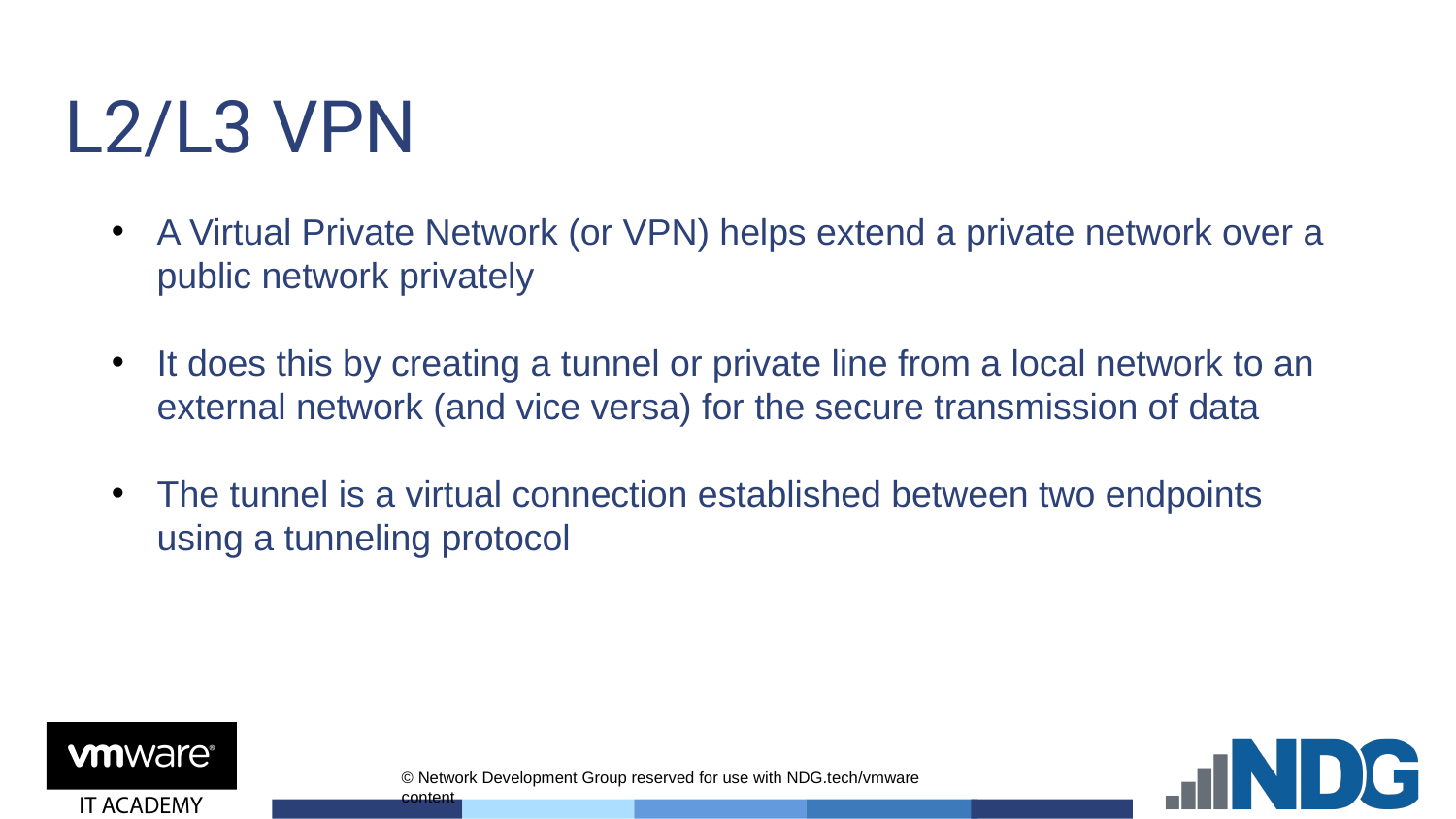

# L2/L3 VPN
A Virtual Private Network (or VPN) helps extend a private network over a public network privately

It does this by creating a tunnel or private line from a local network to an external network (and vice versa) for the secure transmission of data

The tunnel is a virtual connection established between two endpoints using a tunneling protocol